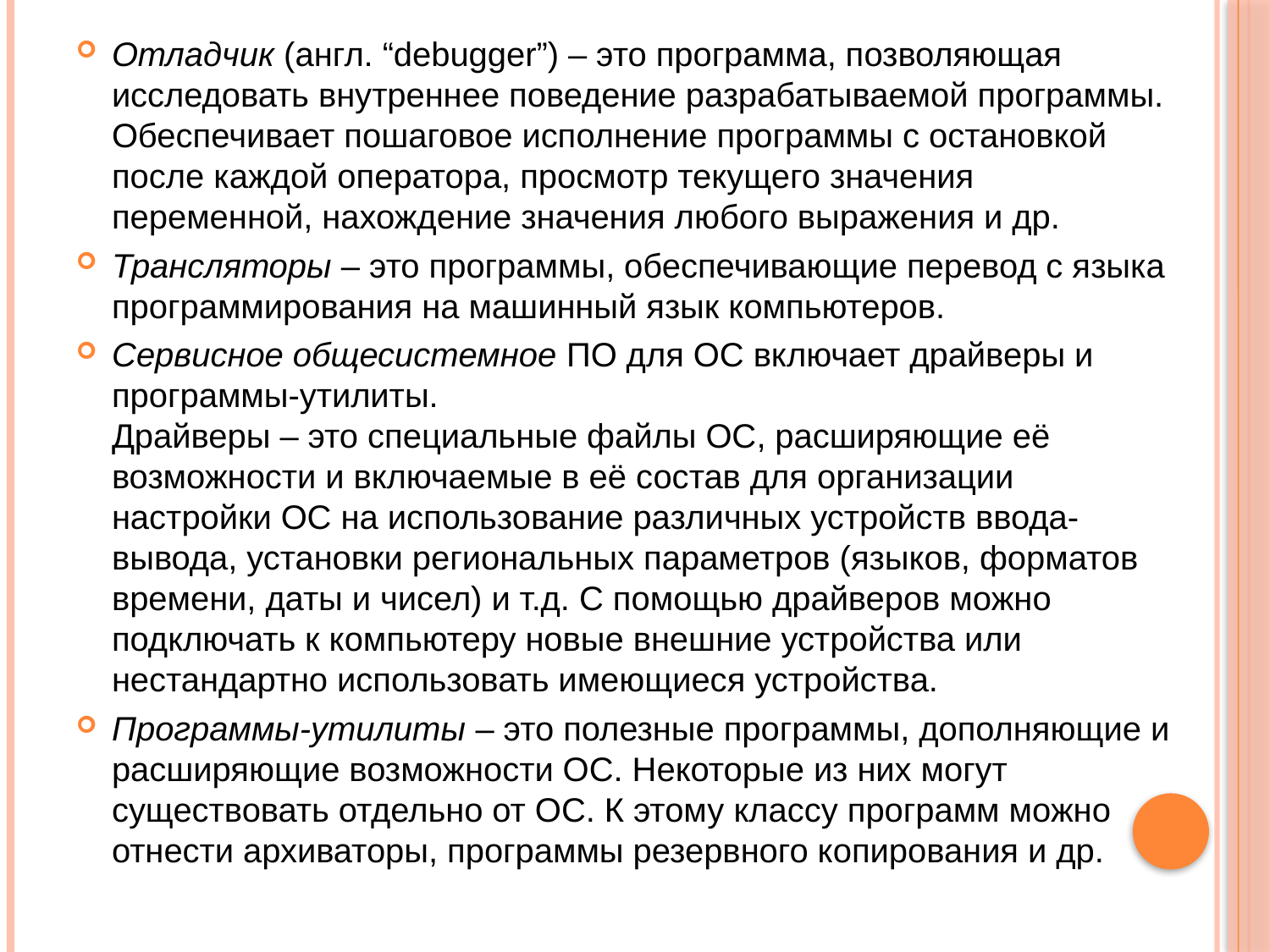

Отладчик (англ. “debugger”) – это программа, позволяющая исследовать внутреннее поведение разрабатываемой программы. Обеспечивает пошаговое исполнение программы с остановкой после каждой оператора, просмотр текущего значения переменной, нахождение значения любого выражения и др.
Трансляторы – это программы, обеспечивающие перевод с языка программирования на машинный язык компьютеров.
Сервисное общесистемное ПО для ОС включает драйверы и программы-утилиты. 
Драйверы – это специальные файлы ОС, расширяющие её возможности и включаемые в её состав для организации настройки ОС на использование различных устройств ввода-вывода, установки региональных параметров (языков, форматов времени, даты и чисел) и т.д. С помощью драйверов можно подключать к компьютеру новые внешние устройства или нестандартно использовать имеющиеся устройства.
Программы-утилиты – это полезные программы, дополняющие и расширяющие возможности ОС. Некоторые из них могут существовать отдельно от ОС. К этому классу программ можно отнести архиваторы, программы резервного копирования и др.